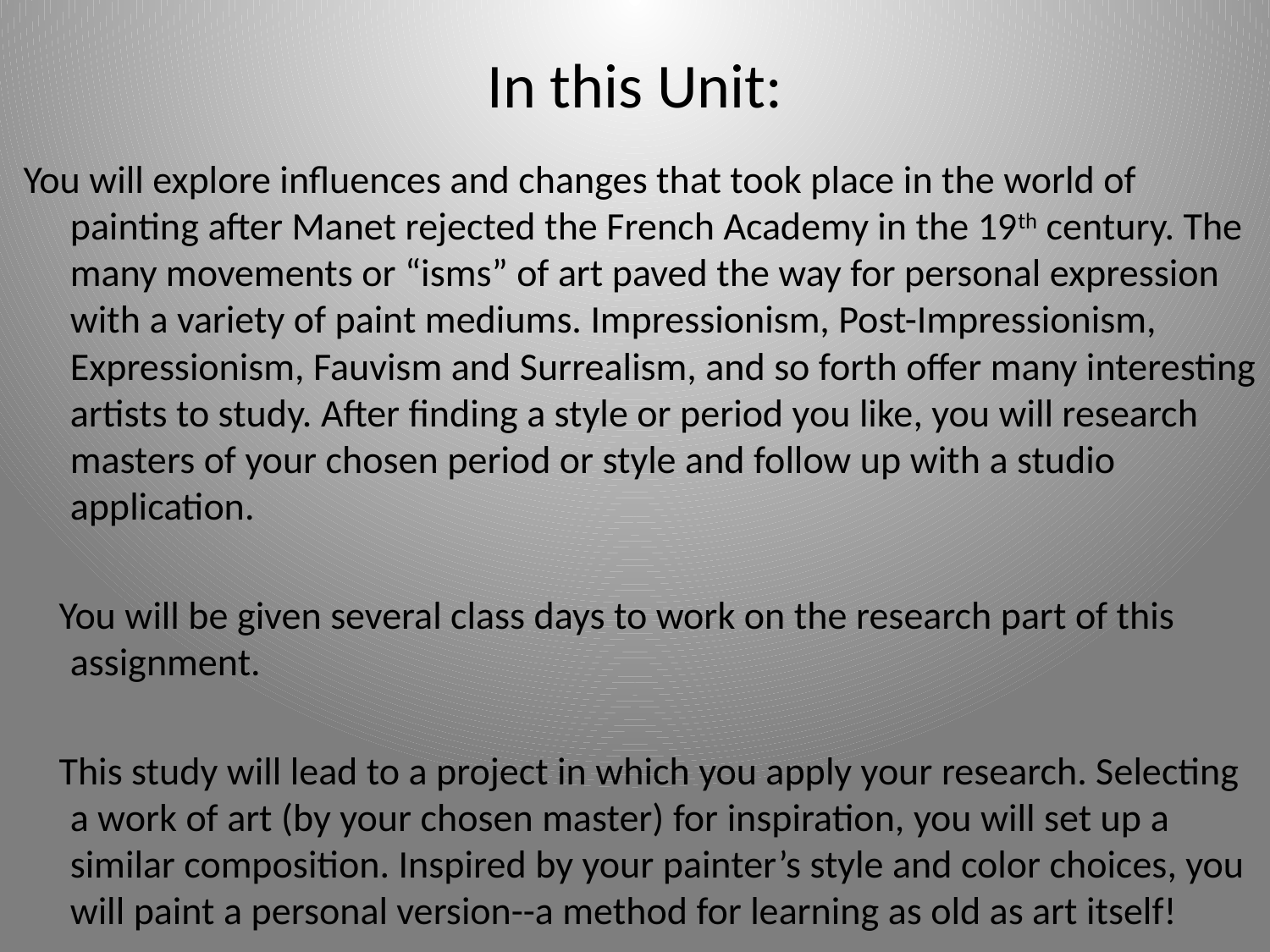

# In this Unit:
You will explore influences and changes that took place in the world of painting after Manet rejected the French Academy in the 19th century. The many movements or “isms” of art paved the way for personal expression with a variety of paint mediums. Impressionism, Post-Impressionism, Expressionism, Fauvism and Surrealism, and so forth offer many interesting artists to study. After finding a style or period you like, you will research masters of your chosen period or style and follow up with a studio application.

    You will be given several class days to work on the research part of this assignment.

    This study will lead to a project in which you apply your research. Selecting a work of art (by your chosen master) for inspiration, you will set up a similar composition. Inspired by your painter’s style and color choices, you will paint a personal version--a method for learning as old as art itself!